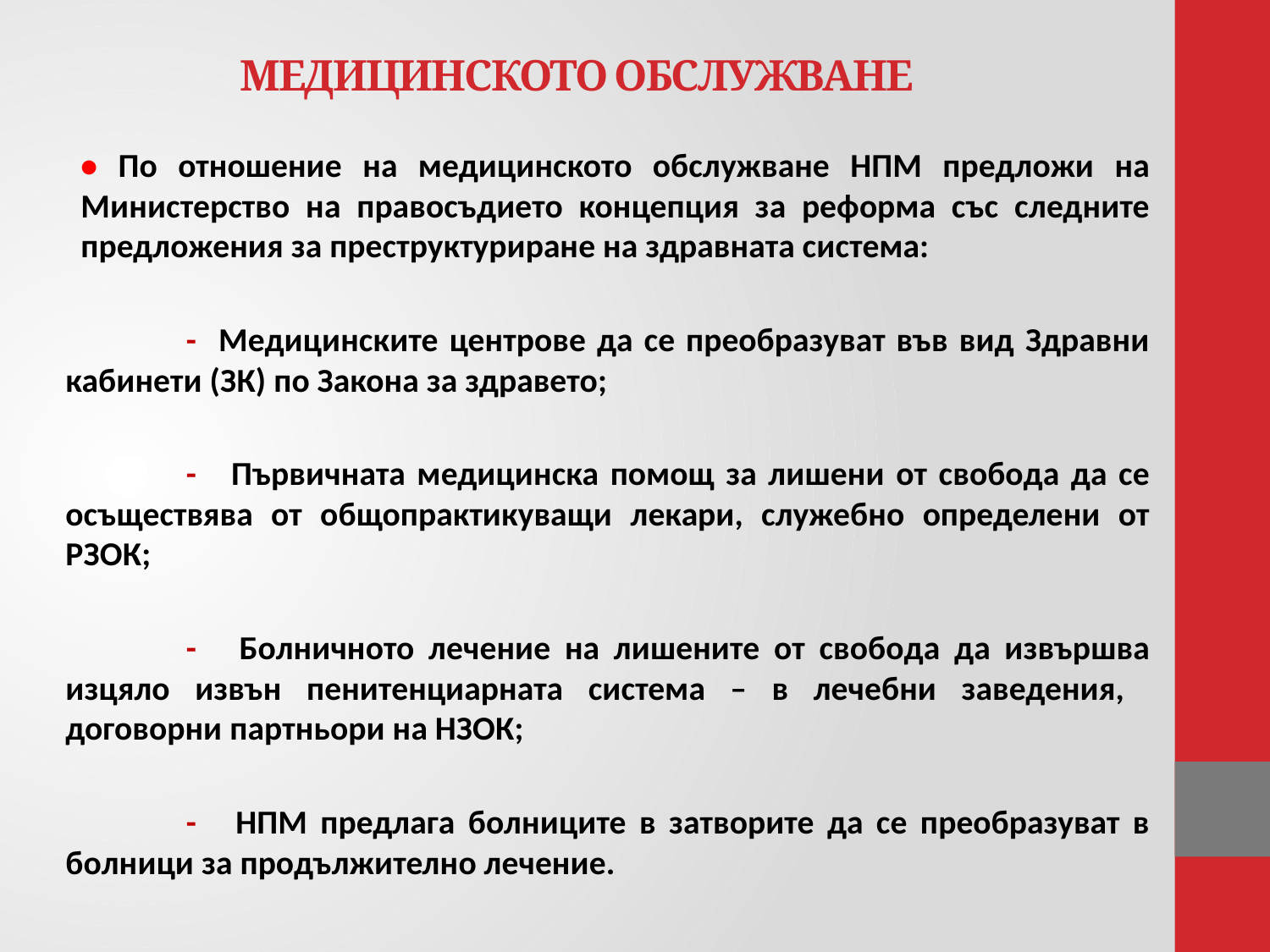

# МЕДИЦИНСКОТО ОБСЛУЖВАНЕ
• По отношение на медицинското обслужване НПМ предложи на Министерство на правосъдието концепция за реформа със следните предложения за преструктуриране на здравната система:

	-  Медицинските центрове да се преобразуват във вид Здравни кабинети (ЗК) по Закона за здравето;

	-   Първичната медицинска помощ за лишени от свобода да се осъществява от общопрактикуващи лекари, служебно определени от РЗОК;

	-   Болничното лечение на лишените от свобода да извършва изцяло извън пенитенциарната система – в лечебни заведения,  договорни партньори на НЗОК;

	-   НПМ предлага болниците в затворите да се преобразуват в болници за продължително лечение.